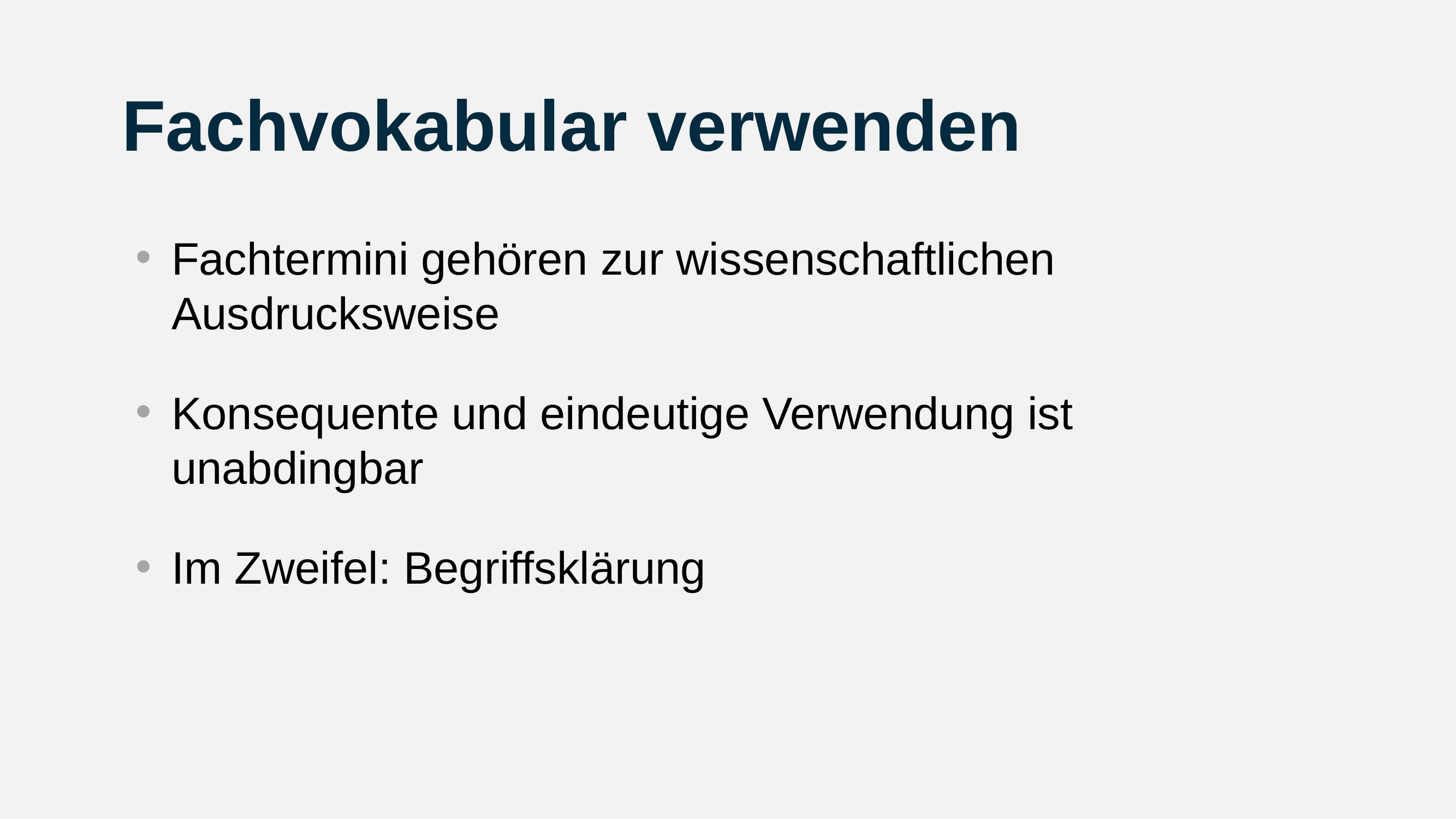

# Fachvokabular verwenden
Fachtermini gehören zur wissenschaftlichen Ausdrucksweise
Konsequente und eindeutige Verwendung ist unabdingbar
Im Zweifel: Begriffsklärung